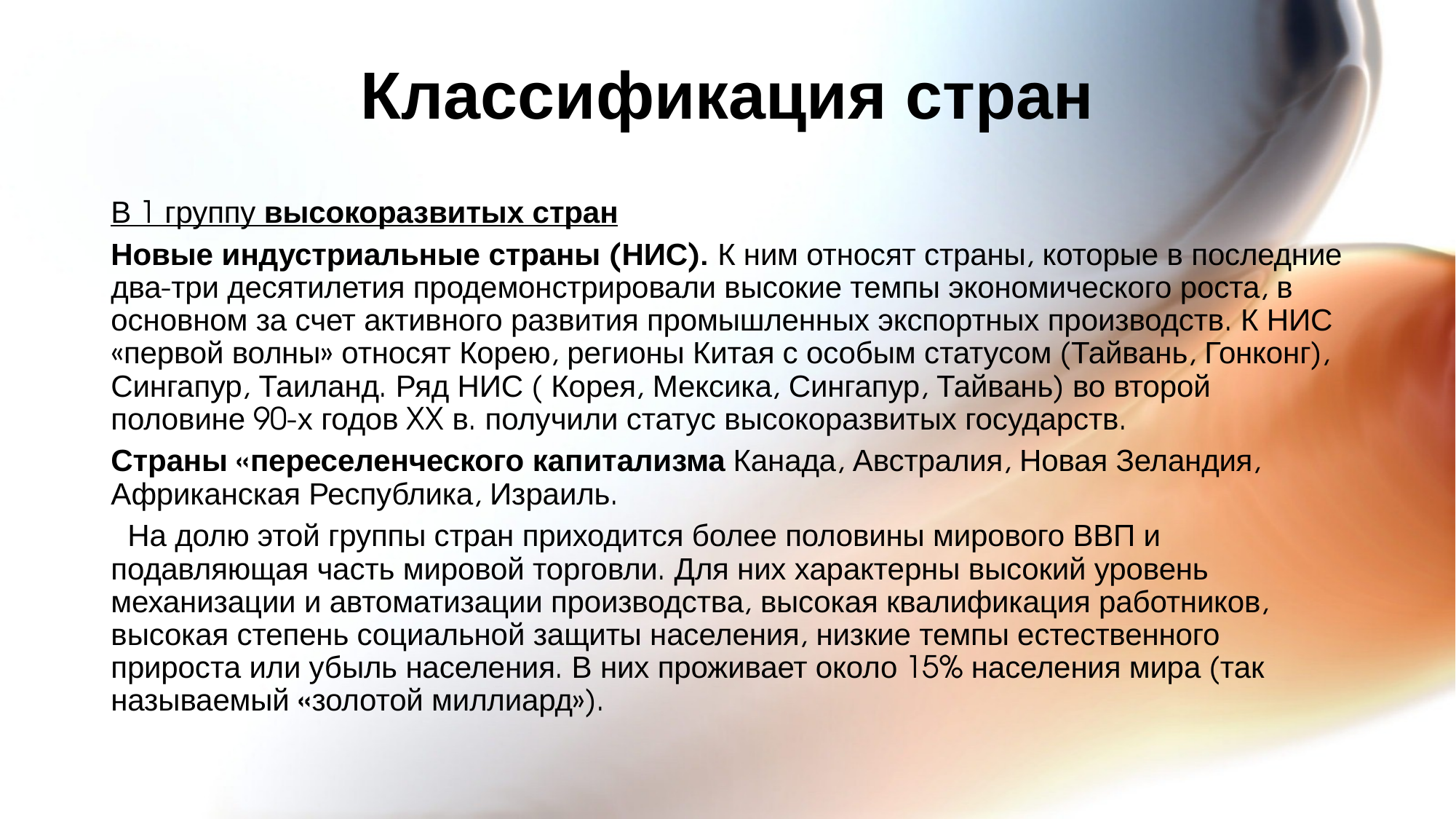

# Классификация стран
В 1 группу высокоразвитых стран
Новые индустриальные страны (НИС). К ним относят стра­ны, которые в последние два-три десятилетия продемонстрировали высокие темпы экономического роста, в основном за счет активного развития промышленных экспортных производств. К НИС «первой волны» относят Корею, регионы Китая с особым статусом (Тайвань, Гонконг), Сингапур, Таиланд. Ряд НИС ( Корея, Мексика, Сингапур, Тайвань) во второй половине 90-х годов XX в. получили статус высо­коразвитых государств.
Страны «переселенческого капитализма Канада, Австралия, Новая Зеландия, Африканская Республика, Израиль.
  На долю этой группы стран приходится более половины мирово­го ВВП и подавляющая часть мировой торговли. Для них характерны высокий уровень механизации и автоматизации производства, высо­кая квалификация работников, высокая степень социальной защиты населения, низкие темпы естественного прироста или убыль населения. В них проживает около 15% населения мира (так называемый «золотой миллиард»).